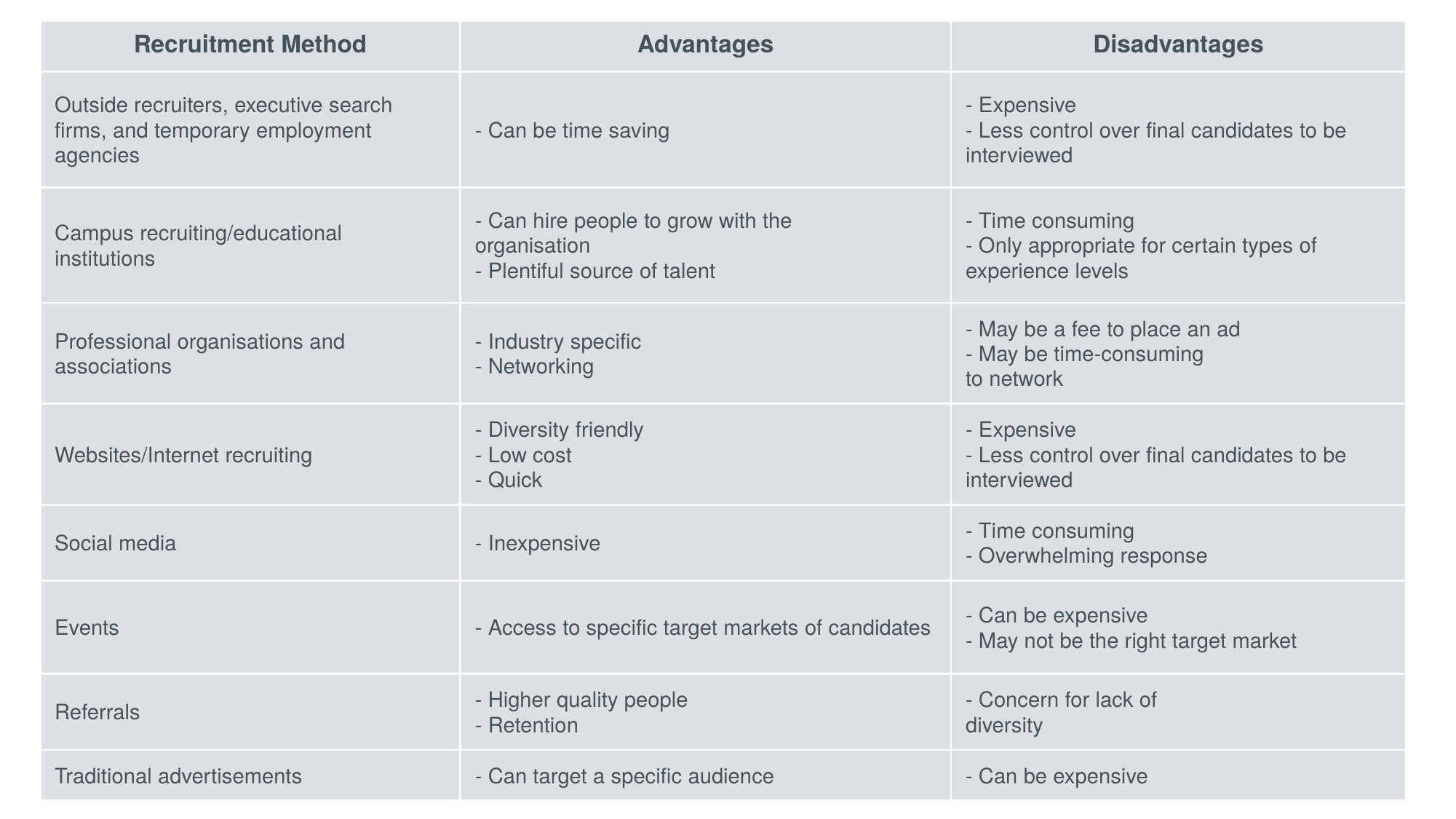

| Recruitment Method | Advantages | Disadvantages |
| --- | --- | --- |
| Outside recruiters, executive search firms, and temporary employment agencies | - Can be time saving | - Expensive - Less control over final candidates to be interviewed |
| Campus recruiting/educational institutions | - Can hire people to grow with the organisation - Plentiful source of talent | - Time consuming - Only appropriate for certain types of experience levels |
| Professional organisations and associations | - Industry specific - Networking | - May be a fee to place an ad - May be time-consuming to network |
| Websites/Internet recruiting | - Diversity friendly - Low cost - Quick | - Expensive - Less control over final candidates to be interviewed |
| Social media | - Inexpensive | - Time consuming - Overwhelming response |
| Events | - Access to specific target markets of candidates | - Can be expensive - May not be the right target market |
| Referrals | - Higher quality people - Retention | - Concern for lack of diversity |
| Traditional advertisements | - Can target a specific audience | - Can be expensive |